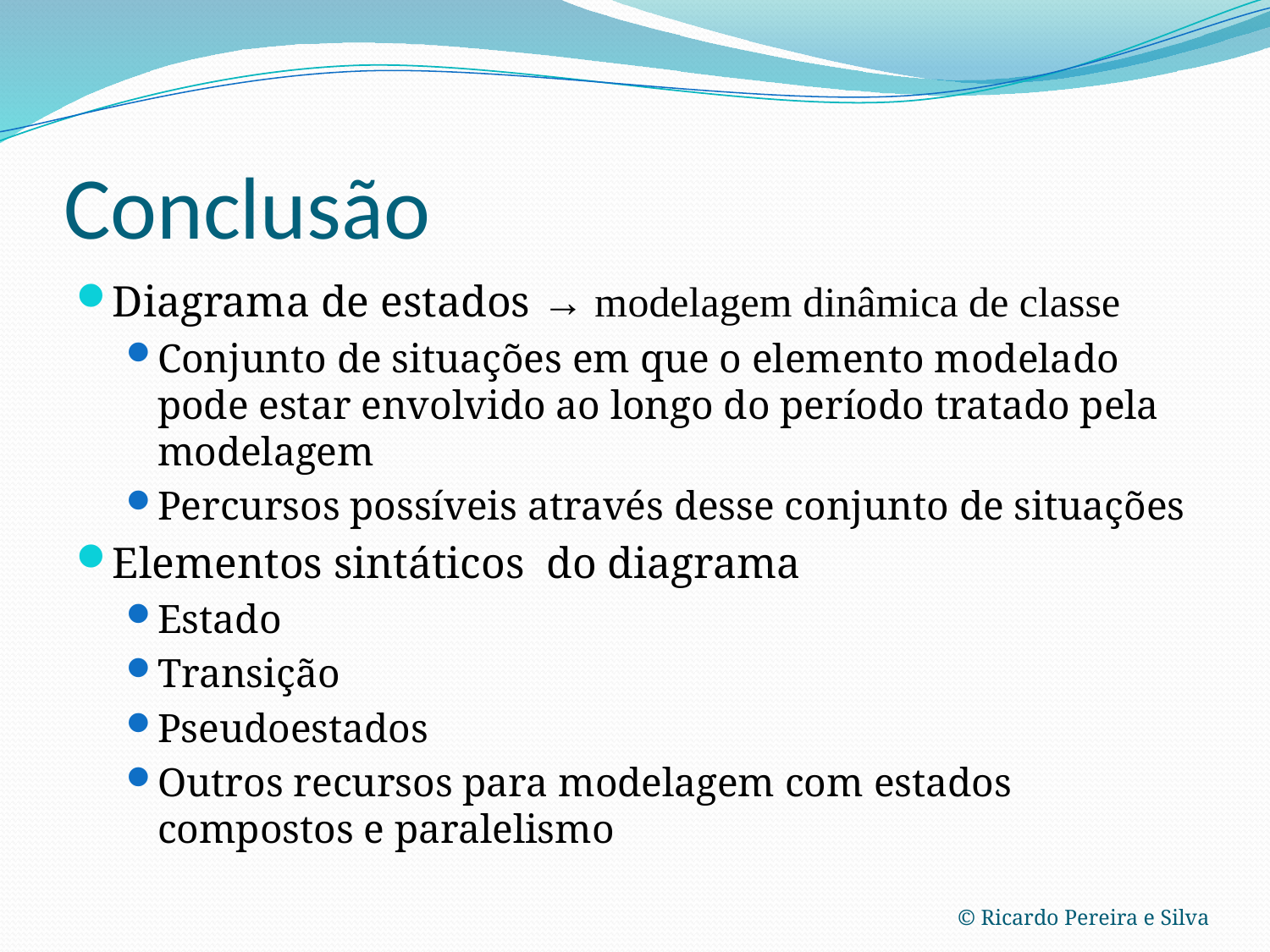

# Conclusão
Diagrama de estados → modelagem dinâmica de classe
Conjunto de situações em que o elemento modelado pode estar envolvido ao longo do período tratado pela modelagem
Percursos possíveis através desse conjunto de situações
Elementos sintáticos  do diagrama
Estado
Transição
Pseudoestados
Outros recursos para modelagem com estados compostos e paralelismo
© Ricardo Pereira e Silva